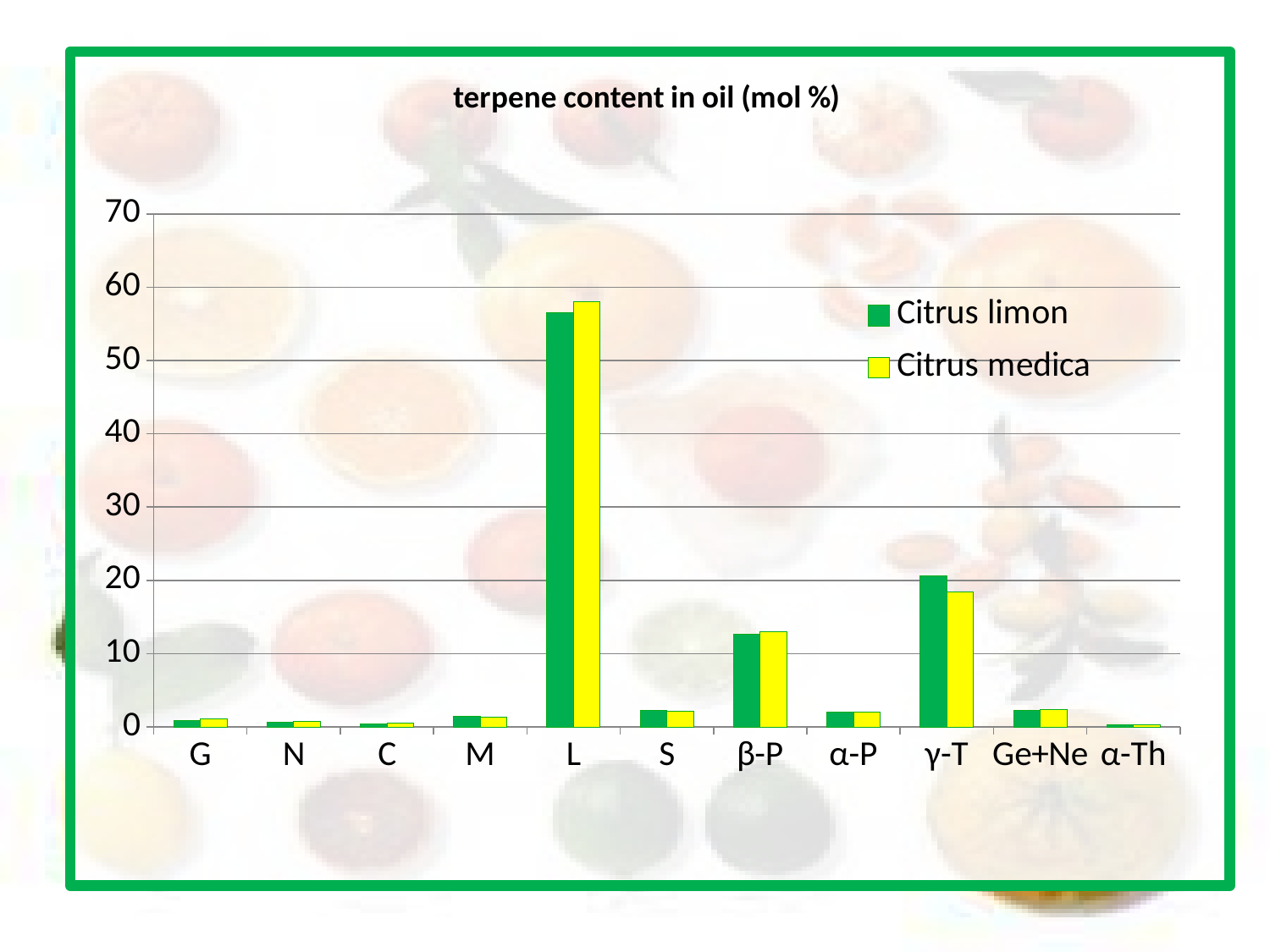

### Chart: terpene content in oil (mol %)

| Category | Citrus limon | Citrus medica |
|---|---|---|
| G | 0.9177386755232186 | 1.106761600297316 |
| N | 0.6121303896890367 | 0.7164503559964286 |
| C | 0.36850149815561645 | 0.5207183221390531 |
| M | 1.4935416693767387 | 1.2973837463090119 |
| L | 56.49906322699591 | 57.98094174996722 |
| S | 2.264838503476115 | 2.1066782826051345 |
| β-P | 12.613796501093034 | 13.028576298401354 |
| α-P | 1.9998510977348476 | 2.042035392471213 |
| γ-T | 20.56966810369419 | 18.395926141884267 |
| Ge+Ne | 2.306414093902959 | 2.4260414680636138 |
| α-Th | 0.3544562403584248 | 0.3512609487497271 |